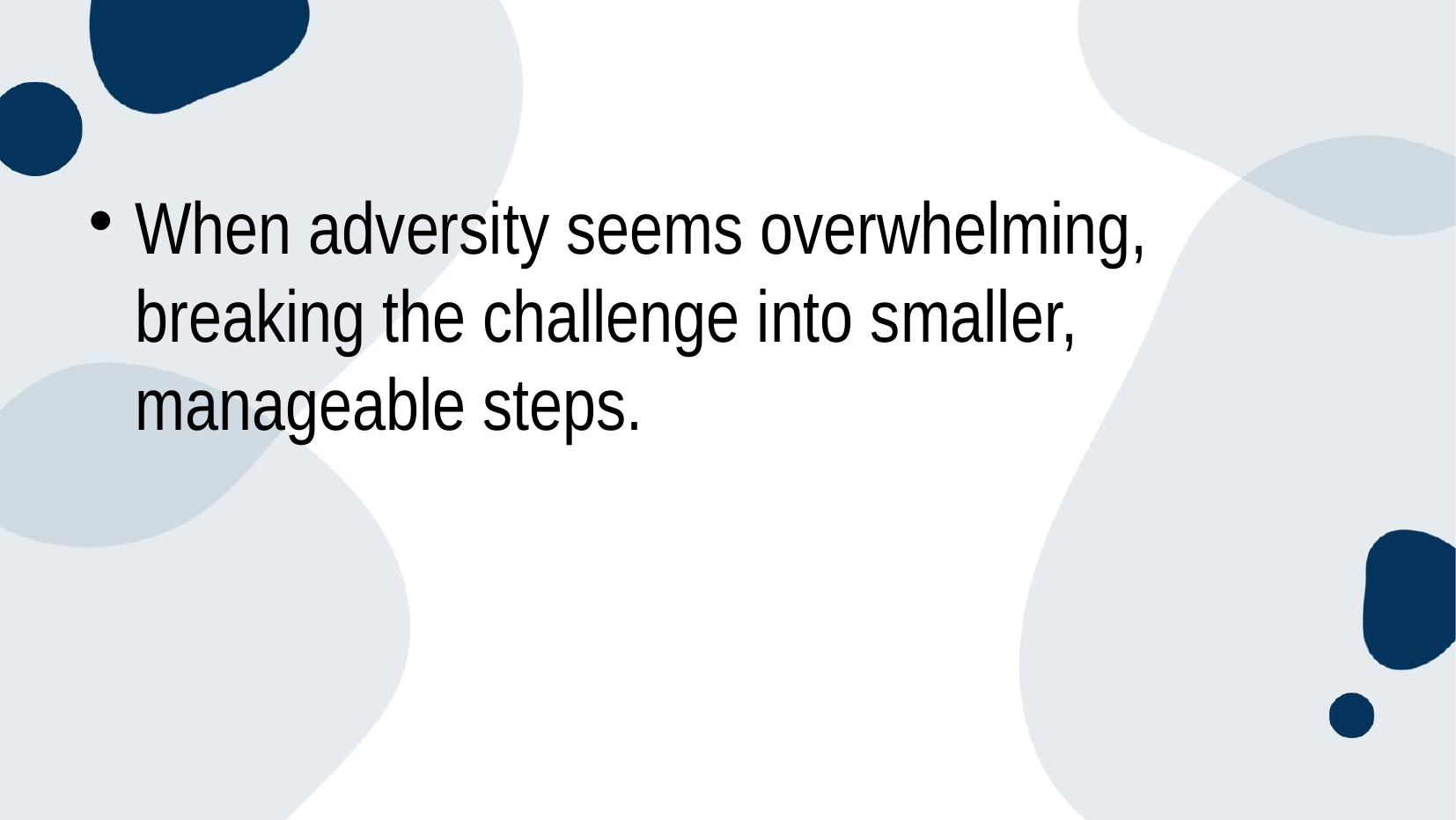

# When adversity seems overwhelming, breaking the challenge into smaller, manageable steps.